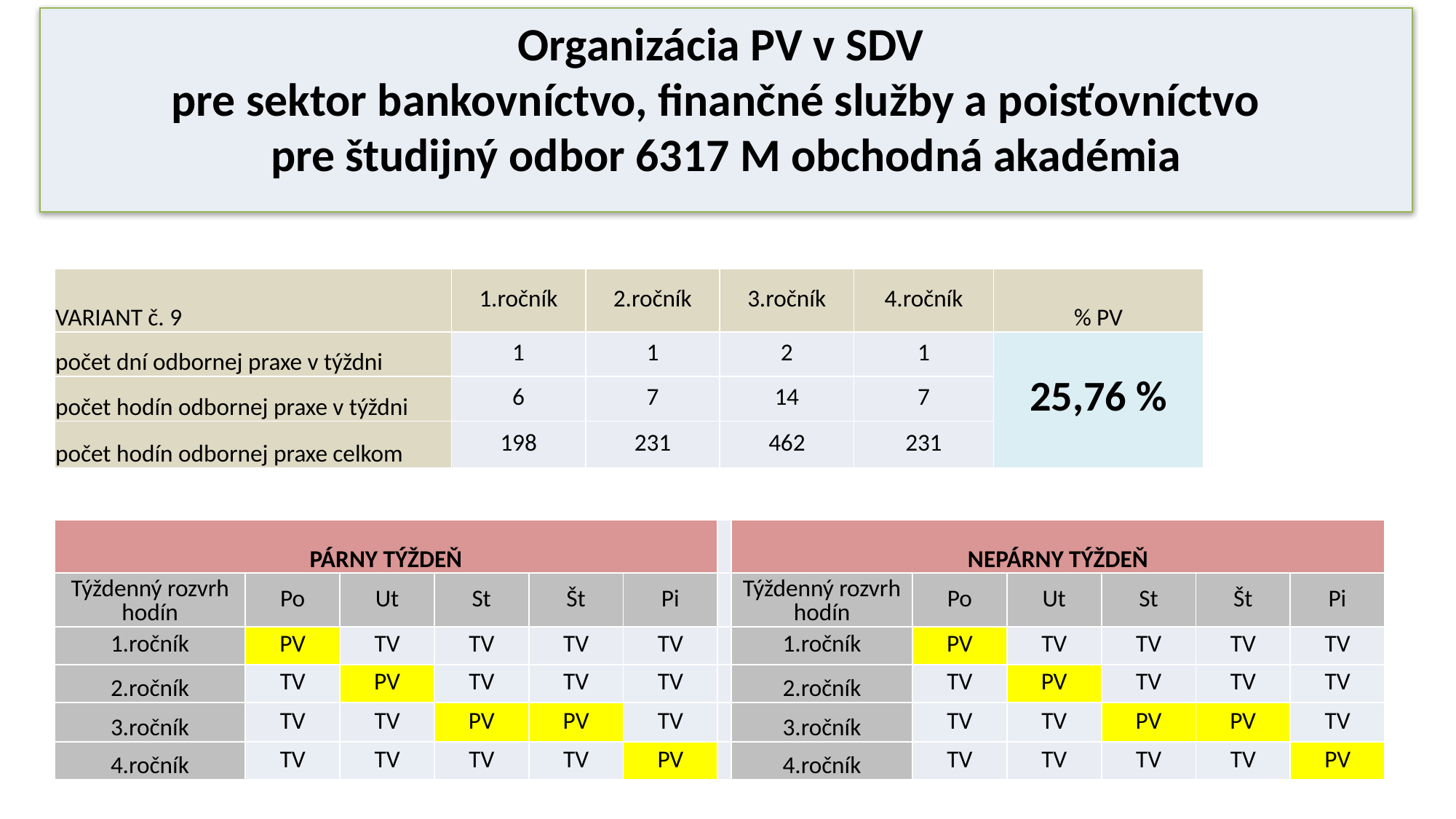

# Organizácia PV v SDV pre sektor bankovníctvo, finančné služby a poisťovníctvo pre študijný odbor 6317 M obchodná akadémia

| VARIANT č. 9 | 1.ročník | 2.ročník | 3.ročník | 4.ročník | % PV |
| --- | --- | --- | --- | --- | --- |
| počet dní odbornej praxe v týždni | 1 | 1 | 2 | 1 | 25,76 % |
| počet hodín odbornej praxe v týždni | 6 | 7 | 14 | 7 |  |
| počet hodín odbornej praxe celkom | 198 | 231 | 462 | 231 |  |
| PÁRNY TÝŽDEŇ |  |  |  |  |  |  | NEPÁRNY TÝŽDEŇ |  |  |  |  |  |
| --- | --- | --- | --- | --- | --- | --- | --- | --- | --- | --- | --- | --- |
| Týždenný rozvrh hodín | Po | Ut | St | Št | Pi |  | Týždenný rozvrh hodín | Po | Ut | St | Št | Pi |
| 1.ročník | PV | TV | TV | TV | TV |  | 1.ročník | PV | TV | TV | TV | TV |
| 2.ročník | TV | PV | TV | TV | TV |  | 2.ročník | TV | PV | TV | TV | TV |
| 3.ročník | TV | TV | PV | PV | TV |  | 3.ročník | TV | TV | PV | PV | TV |
| 4.ročník | TV | TV | TV | TV | PV |  | 4.ročník | TV | TV | TV | TV | PV |